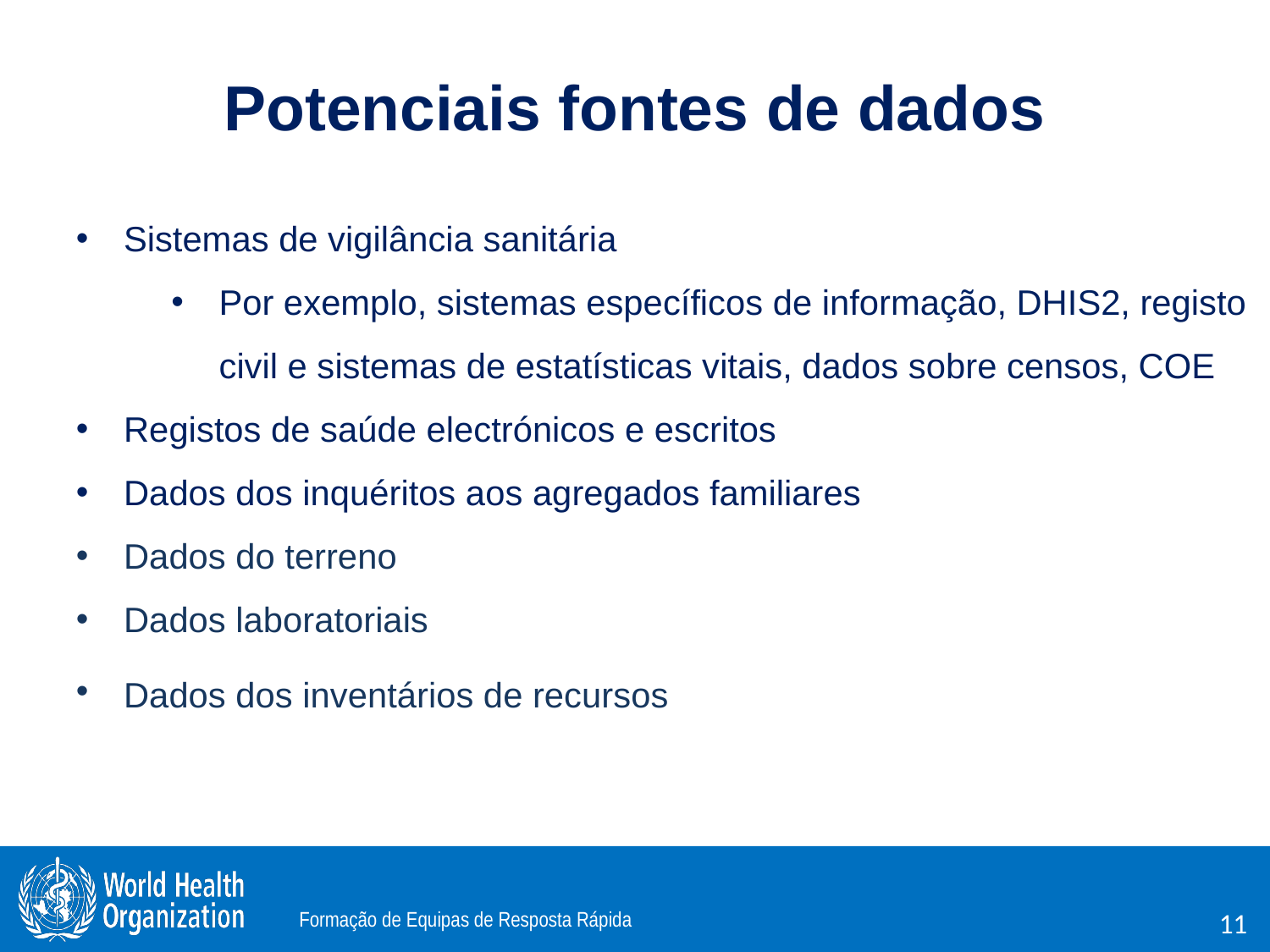

Potenciais fontes de dados

Sistemas de vigilância sanitária
Por exemplo, sistemas específicos de informação, DHIS2, registo civil e sistemas de estatísticas vitais, dados sobre censos, COE
Registos de saúde electrónicos e escritos
Dados dos inquéritos aos agregados familiares
Dados do terreno
Dados laboratoriais
Dados dos inventários de recursos